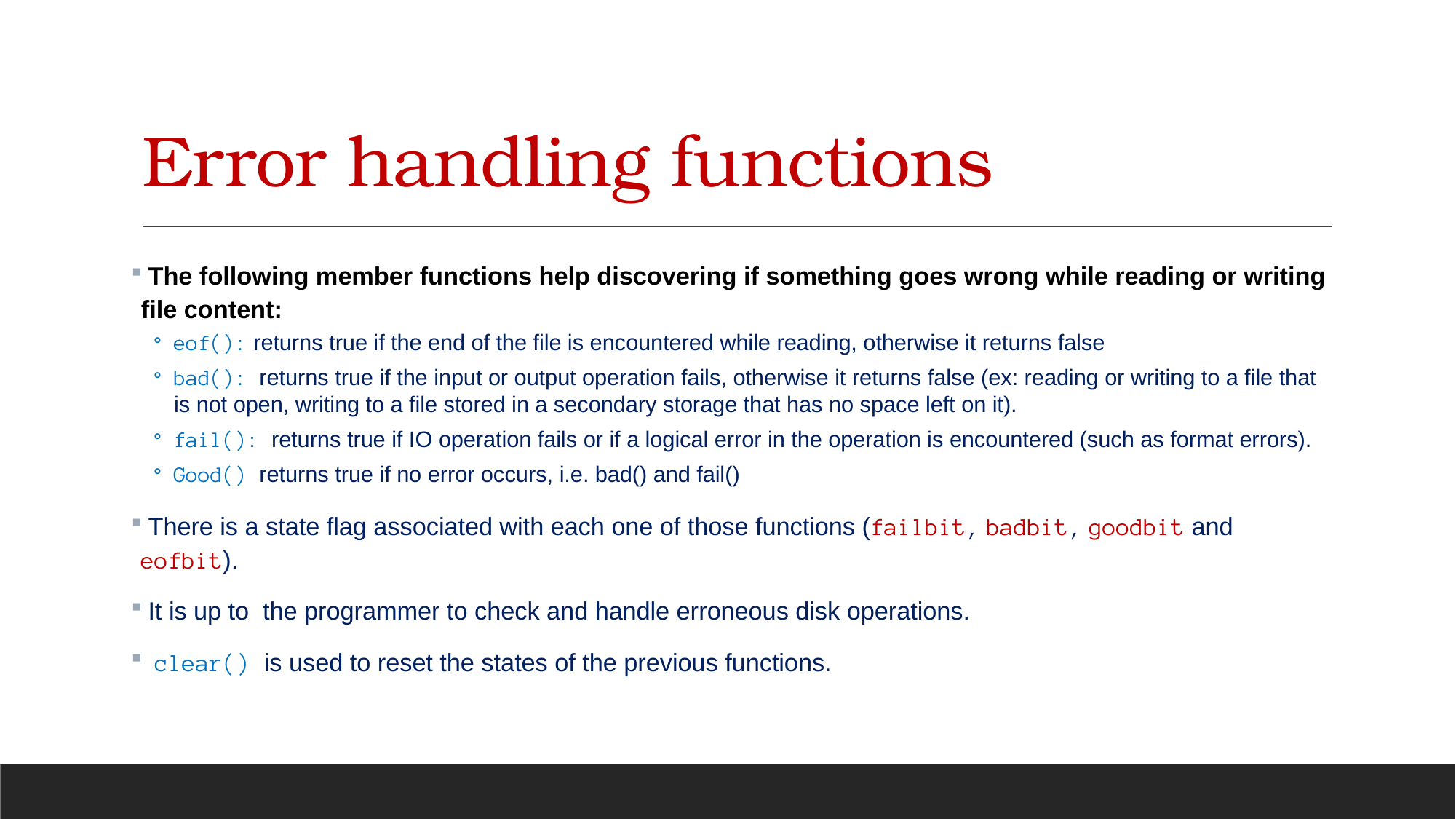

# Error handling functions
 The following member functions help discovering if something goes wrong while reading or writing file content:
eof(): returns true if the end of the file is encountered while reading, otherwise it returns false
bad(): returns true if the input or output operation fails, otherwise it returns false (ex: reading or writing to a file that is not open, writing to a file stored in a secondary storage that has no space left on it).
fail(): returns true if IO operation fails or if a logical error in the operation is encountered (such as format errors).
Good() returns true if no error occurs, i.e. bad() and fail()
 There is a state flag associated with each one of those functions (failbit, badbit, goodbit and eofbit).
 It is up to  the programmer to check and handle erroneous disk operations.
 clear() is used to reset the states of the previous functions.